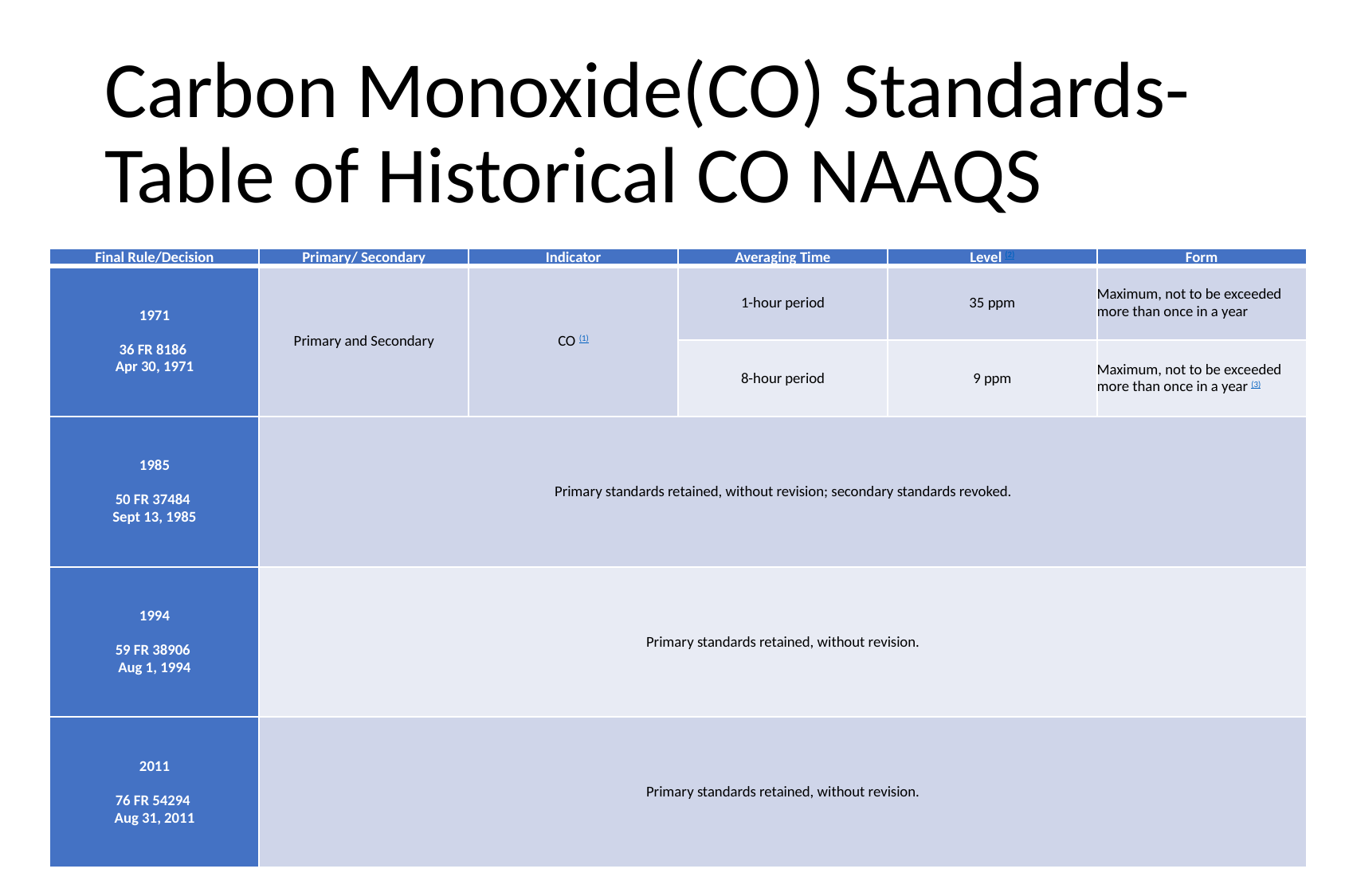

# Carbon Monoxide(CO) Standards-Table of Historical CO NAAQS
| Final Rule/Decision | Primary/ Secondary | Indicator | Averaging Time | Level (2) | Form |
| --- | --- | --- | --- | --- | --- |
| 1971 36 FR 8186 Apr 30, 1971 | Primary and Secondary | CO (1) | 1-hour period | 35 ppm | Maximum, not to be exceeded more than once in a year |
|  |  |  | 8-hour period | 9 ppm | Maximum, not to be exceeded more than once in a year (3) |
| 1985 50 FR 37484 Sept 13, 1985 | Primary standards retained, without revision; secondary standards revoked. |  |  |  |  |
| 1994 59 FR 38906 Aug 1, 1994 | Primary standards retained, without revision. |  |  |  |  |
| 2011 76 FR 54294 Aug 31, 2011 | Primary standards retained, without revision. |  |  |  |  |